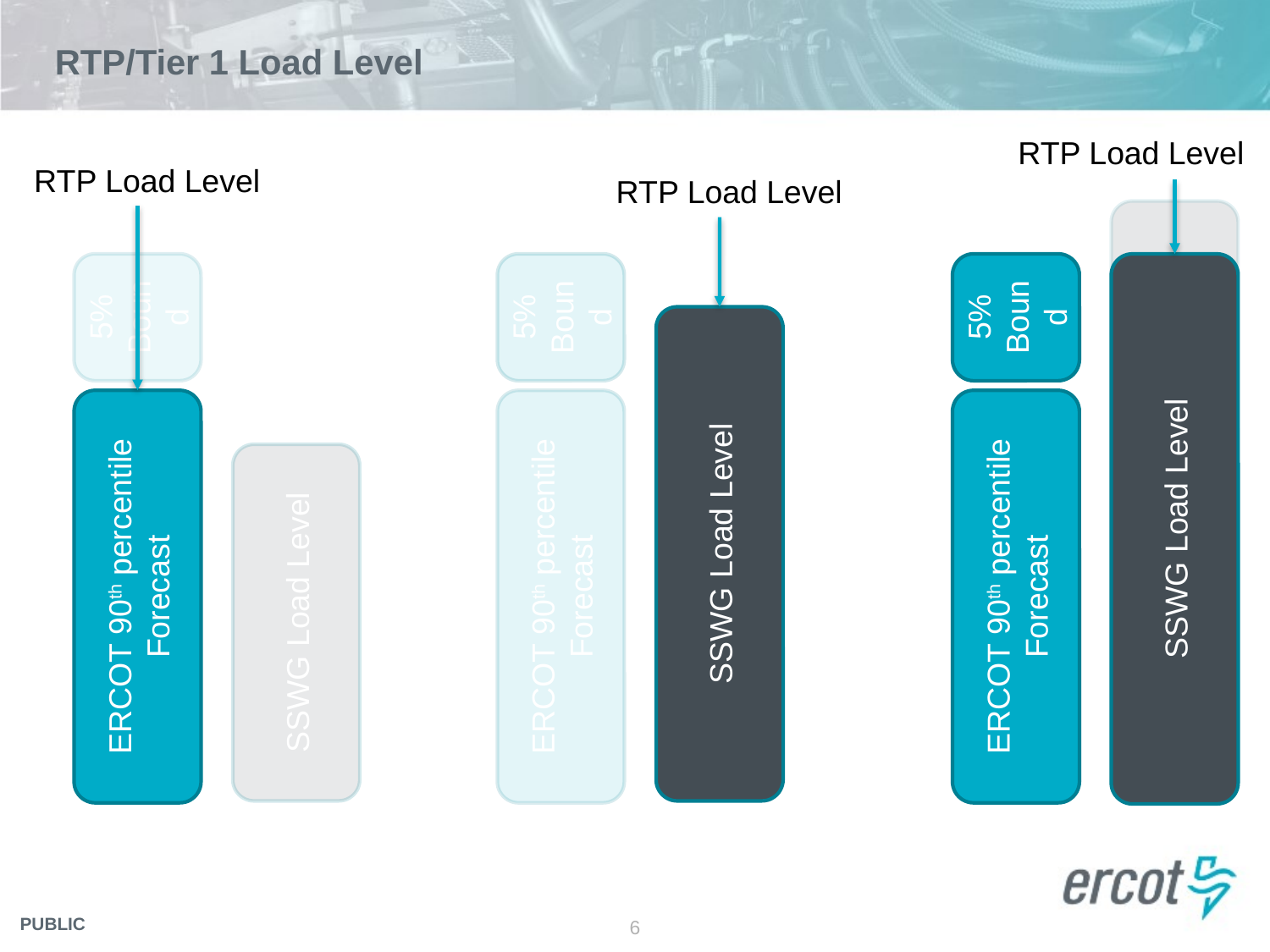

# RTP/Tier 1 Load Level
RTP Load Level
RTP Load Level
RTP Load Level
SSWG Load Level
5% Bound
5% Bound
5% Bound
SSWG Load Level
SSWG Load Level
ERCOT 90th percentile Forecast
ERCOT 90th percentile Forecast
ERCOT 90th percentile Forecast
SSWG Load Level
6